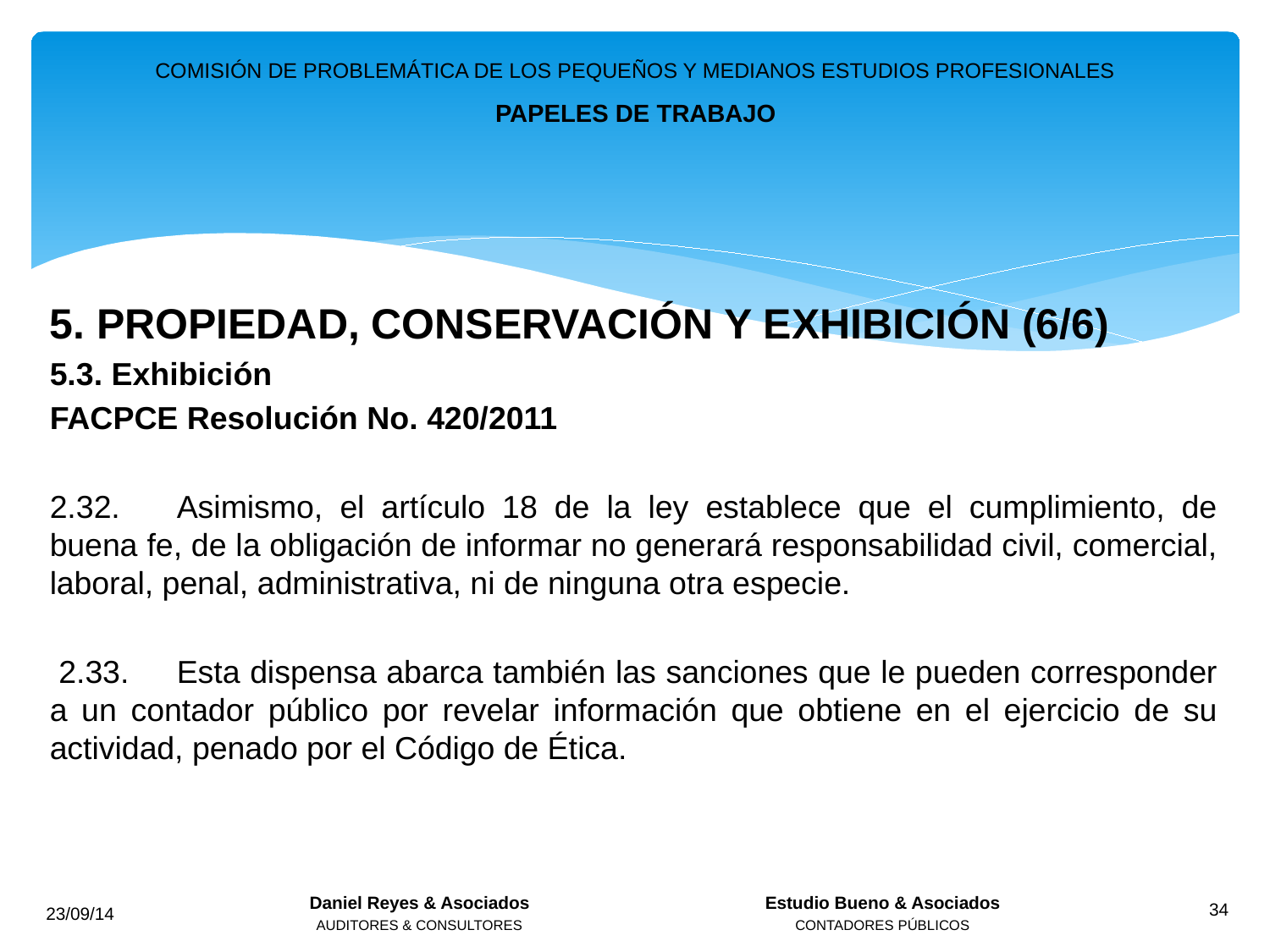

COMISIÓN DE PROBLEMÁTICA DE LOS PEQUEÑOS Y MEDIANOS ESTUDIOS PROFESIONALES
PAPELES DE TRABAJO
5. PROPIEDAD, CONSERVACIÓN Y EXHIBICIÓN (6/6)
5.3. Exhibición
FACPCE Resolución No. 420/2011

2.32.	Asimismo, el artículo 18 de la ley establece que el cumplimiento, de buena fe, de la obligación de informar no generará responsabilidad civil, comercial, laboral, penal, administrativa, ni de ninguna otra especie.

 2.33.	Esta dispensa abarca también las sanciones que le pueden corresponder a un contador público por revelar información que obtiene en el ejercicio de su actividad, penado por el Código de Ética.

Daniel Reyes & Asociados
AUDITORES & CONSULTORES
Estudio Bueno & Asociados
CONTADORES PÚBLICOS
23/09/14
34